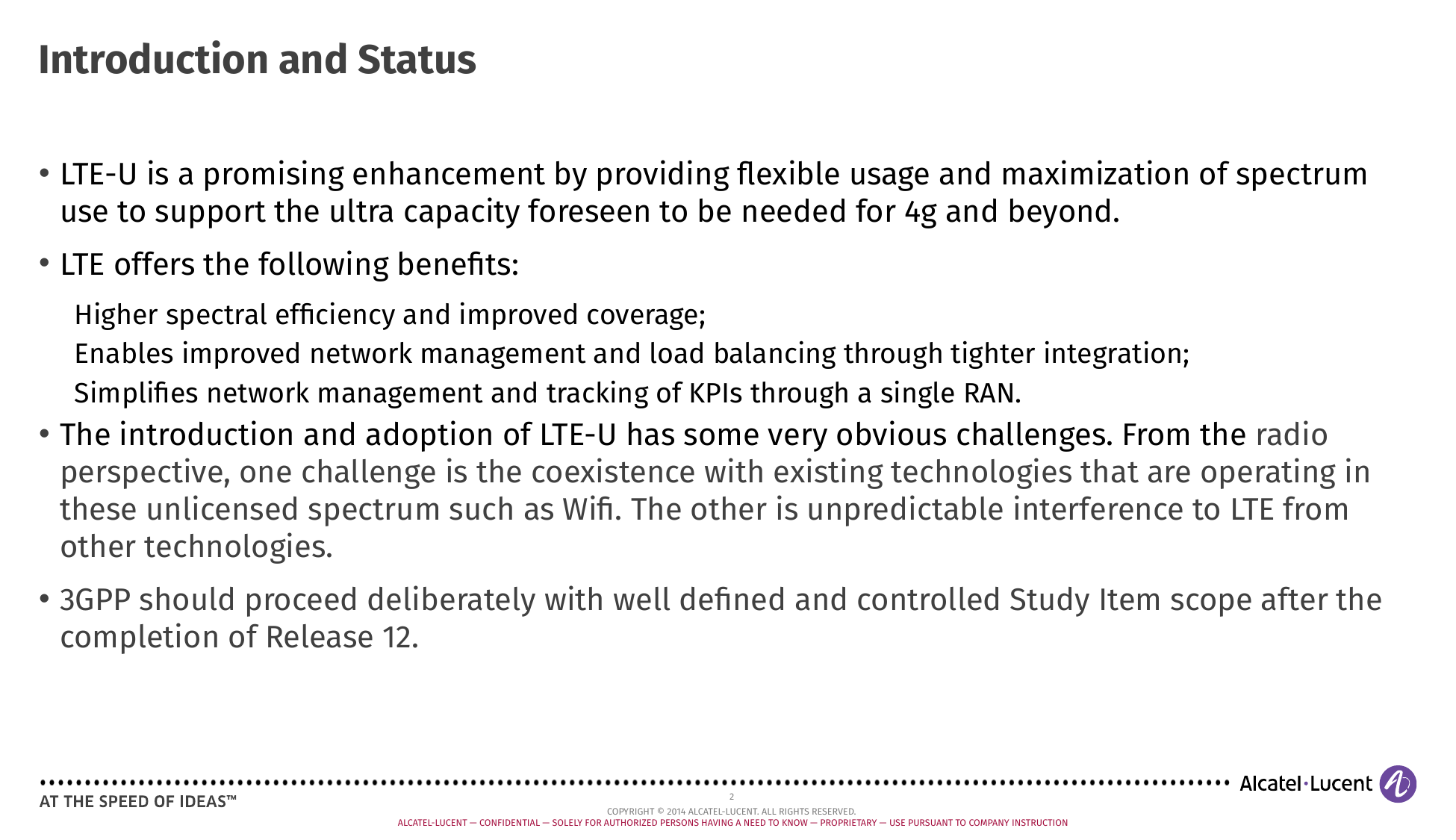

# Introduction and Status
LTE-U is a promising enhancement by providing flexible usage and maximization of spectrum use to support the ultra capacity foreseen to be needed for 4g and beyond.
LTE offers the following benefits:
Higher spectral efficiency and improved coverage;
Enables improved network management and load balancing through tighter integration;
Simplifies network management and tracking of KPIs through a single RAN.
The introduction and adoption of LTE-U has some very obvious challenges. From the radio perspective, one challenge is the coexistence with existing technologies that are operating in these unlicensed spectrum such as Wifi. The other is unpredictable interference to LTE from other technologies.
3GPP should proceed deliberately with well defined and controlled Study Item scope after the completion of Release 12.